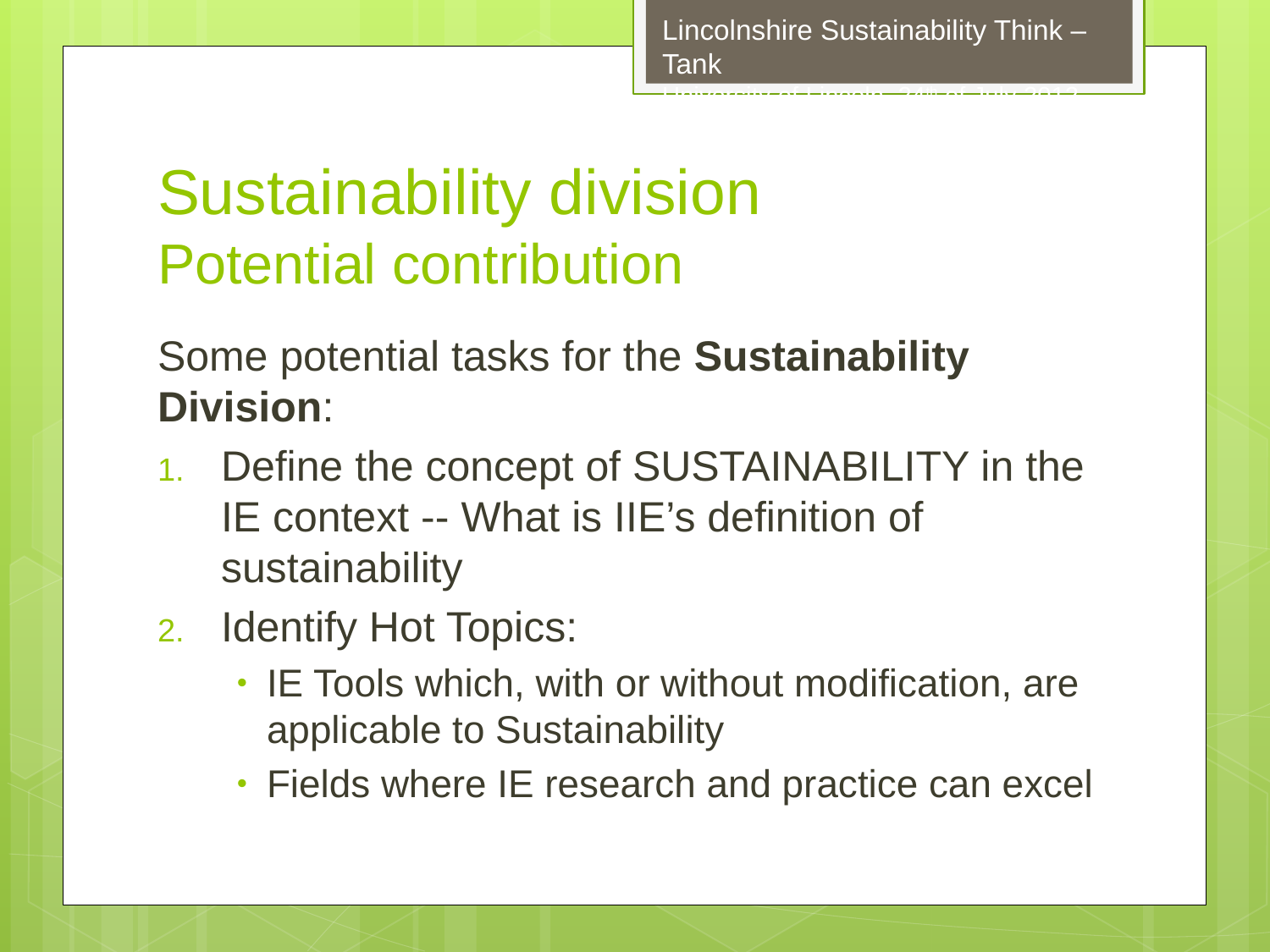

# Sustainability division Potential contribution
Some potential tasks for the Sustainability Division:
Define the concept of SUSTAINABILITY in the IE context -- What is IIE’s definition of sustainability
Identify Hot Topics:
IE Tools which, with or without modification, are applicable to Sustainability
Fields where IE research and practice can excel